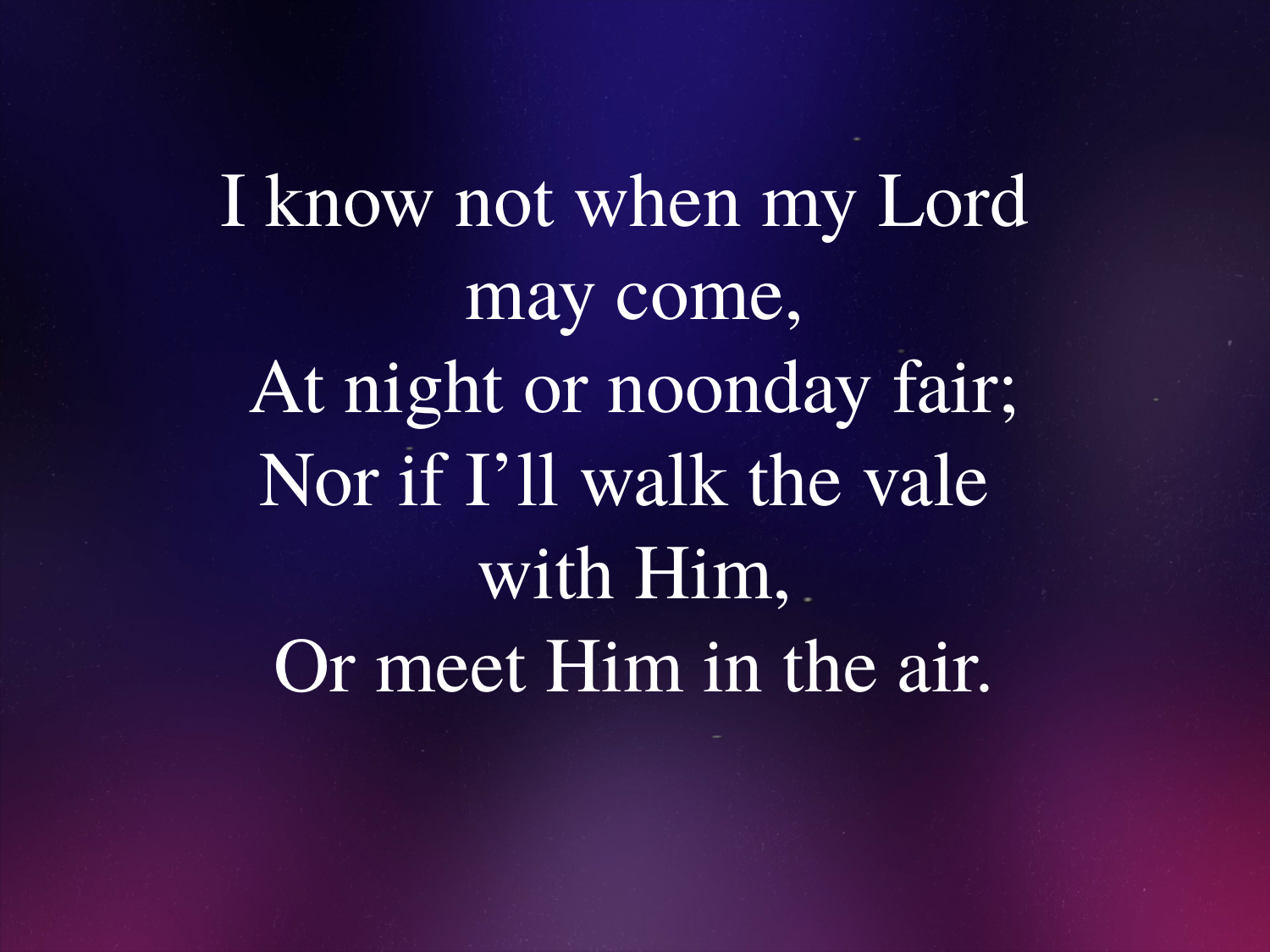

# I know not when my Lord may come, At night or noonday fair; Nor if I’ll walk the vale with Him, Or meet Him in the air.